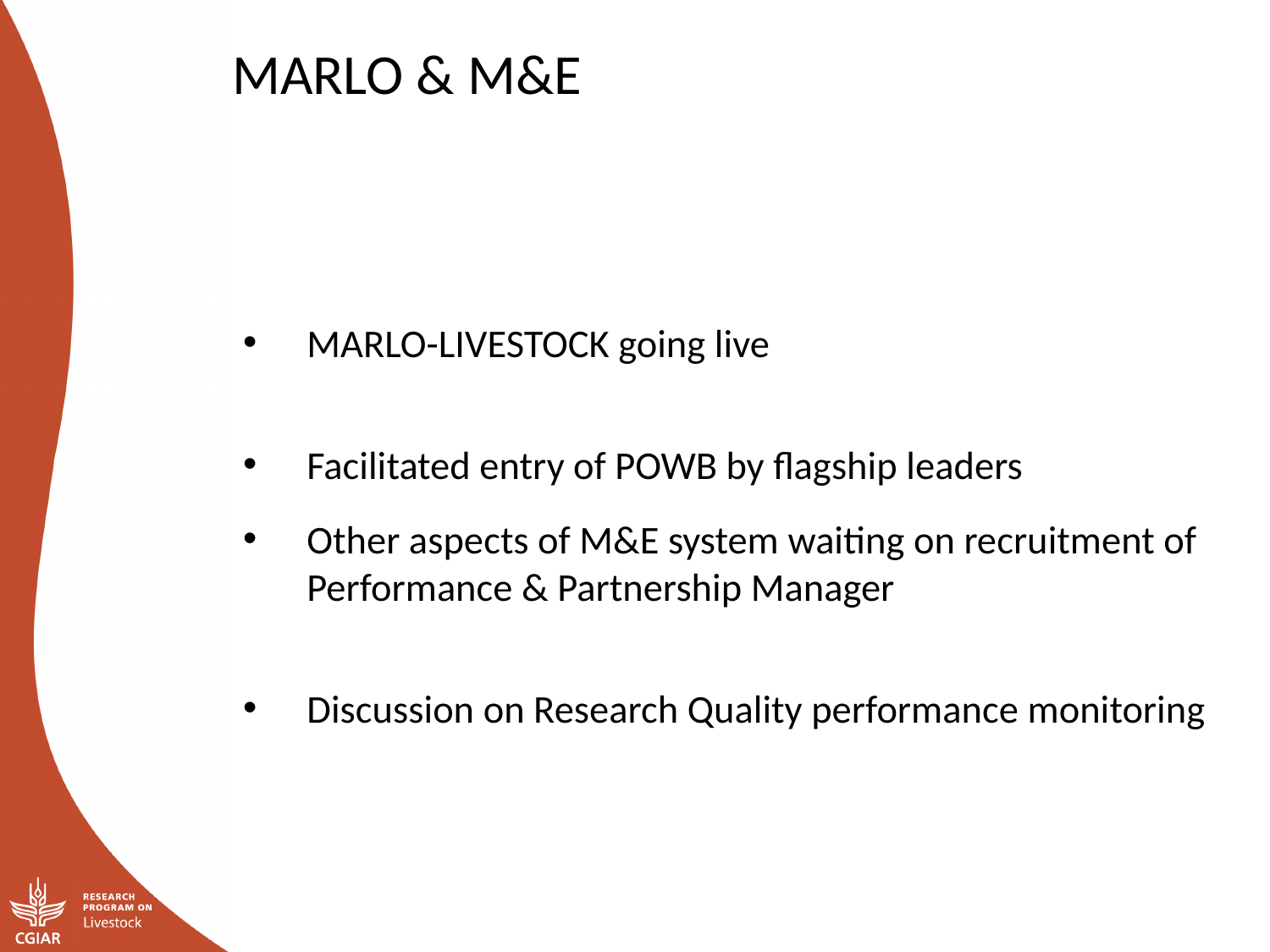

MARLO & M&E

MARLO-LIVESTOCK going live
Facilitated entry of POWB by flagship leaders
Other aspects of M&E system waiting on recruitment of Performance & Partnership Manager
Discussion on Research Quality performance monitoring